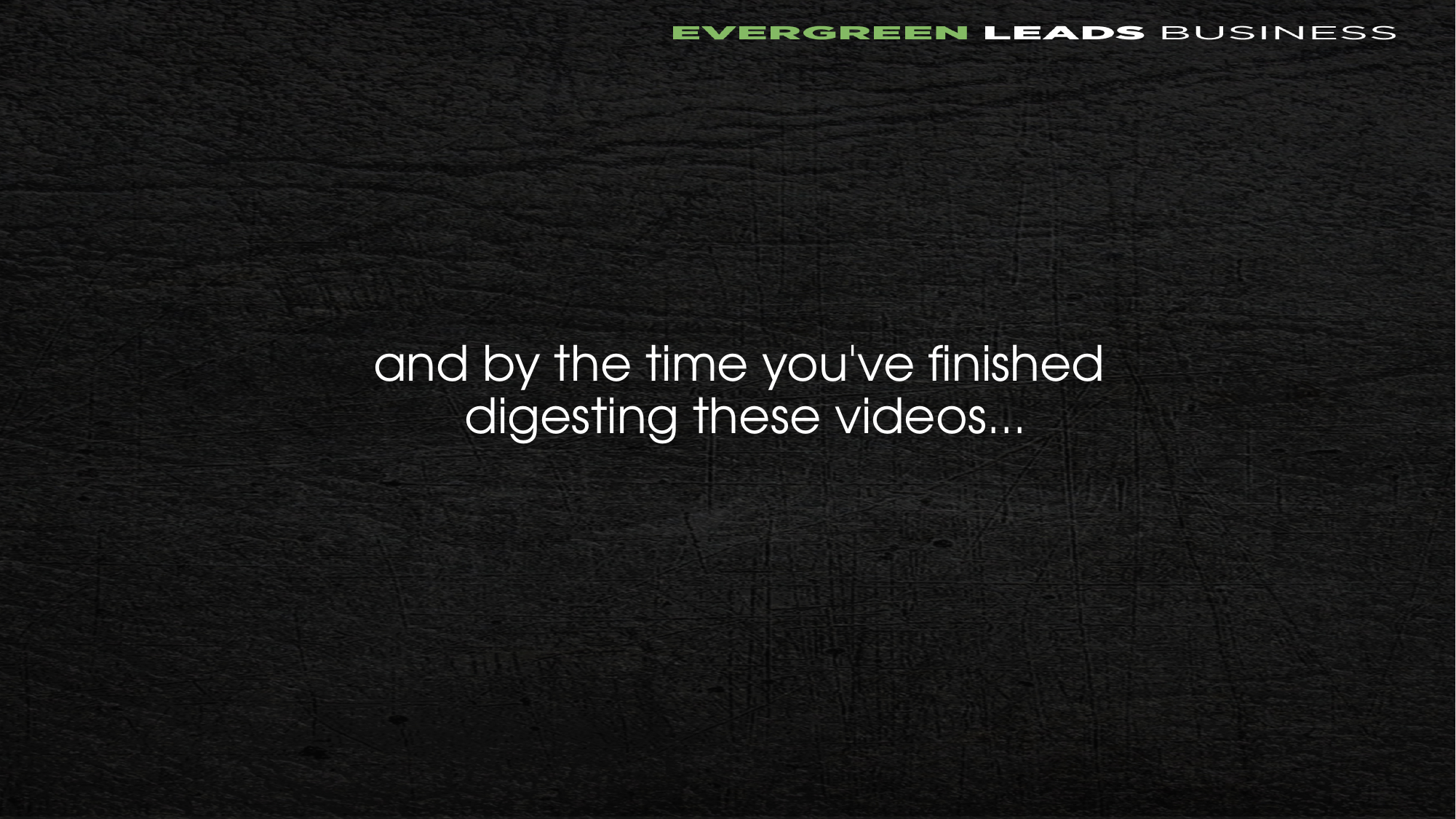

# and by the time you've finished digesting these videos...